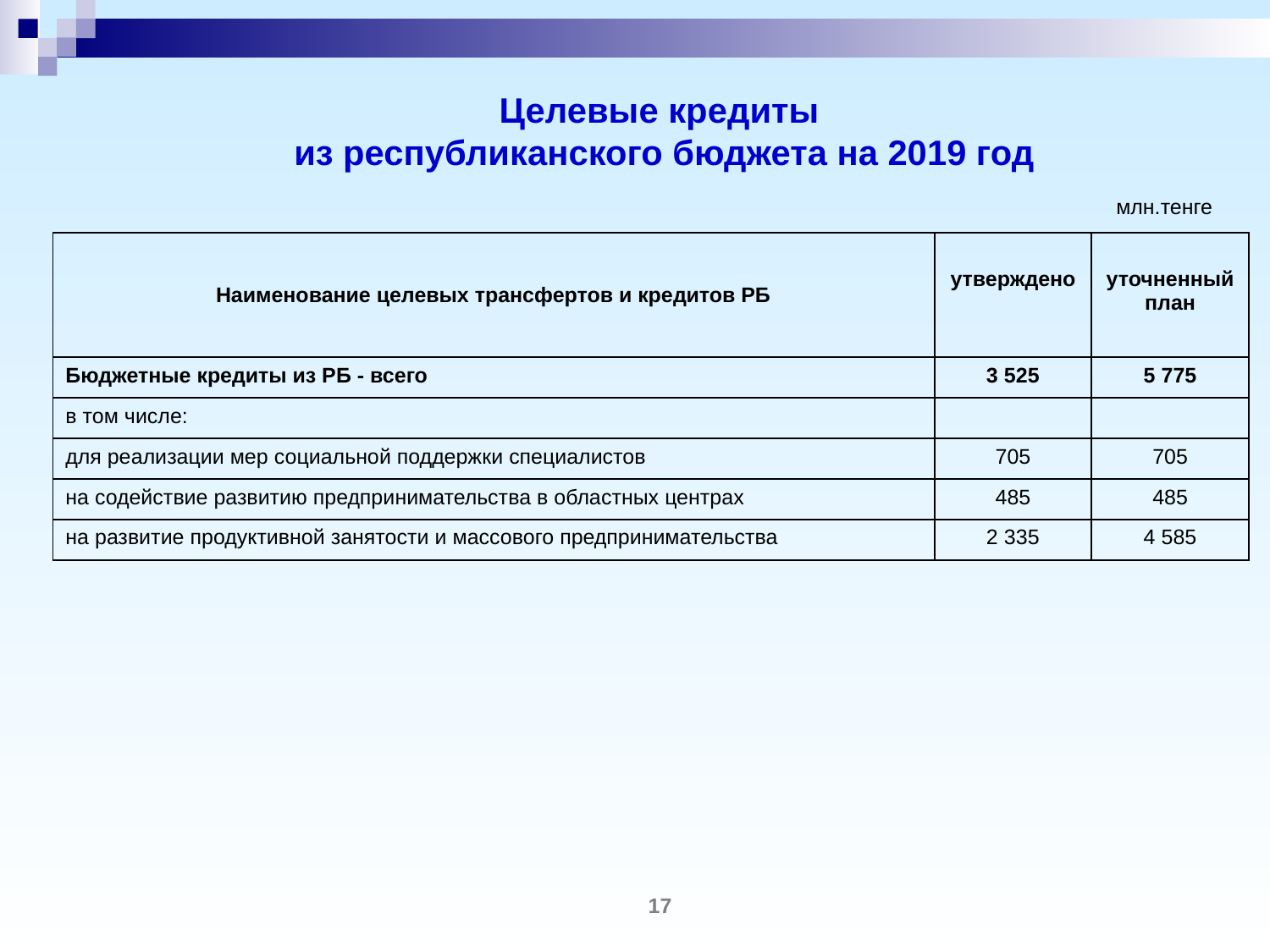

Целевые кредиты
из республиканского бюджета на 2019 год
млн.тенге
| Наименование целевых трансфертов и кредитов РБ | утверждено | уточненный план |
| --- | --- | --- |
| Бюджетные кредиты из РБ - всего | 3 525 | 5 775 |
| в том числе: |  |  |
| для реализации мер социальной поддержки специалистов | 705 | 705 |
| на содействие развитию предпринимательства в областных центрах | 485 | 485 |
| на развитие продуктивной занятости и массового предпринимательства | 2 335 | 4 585 |
17